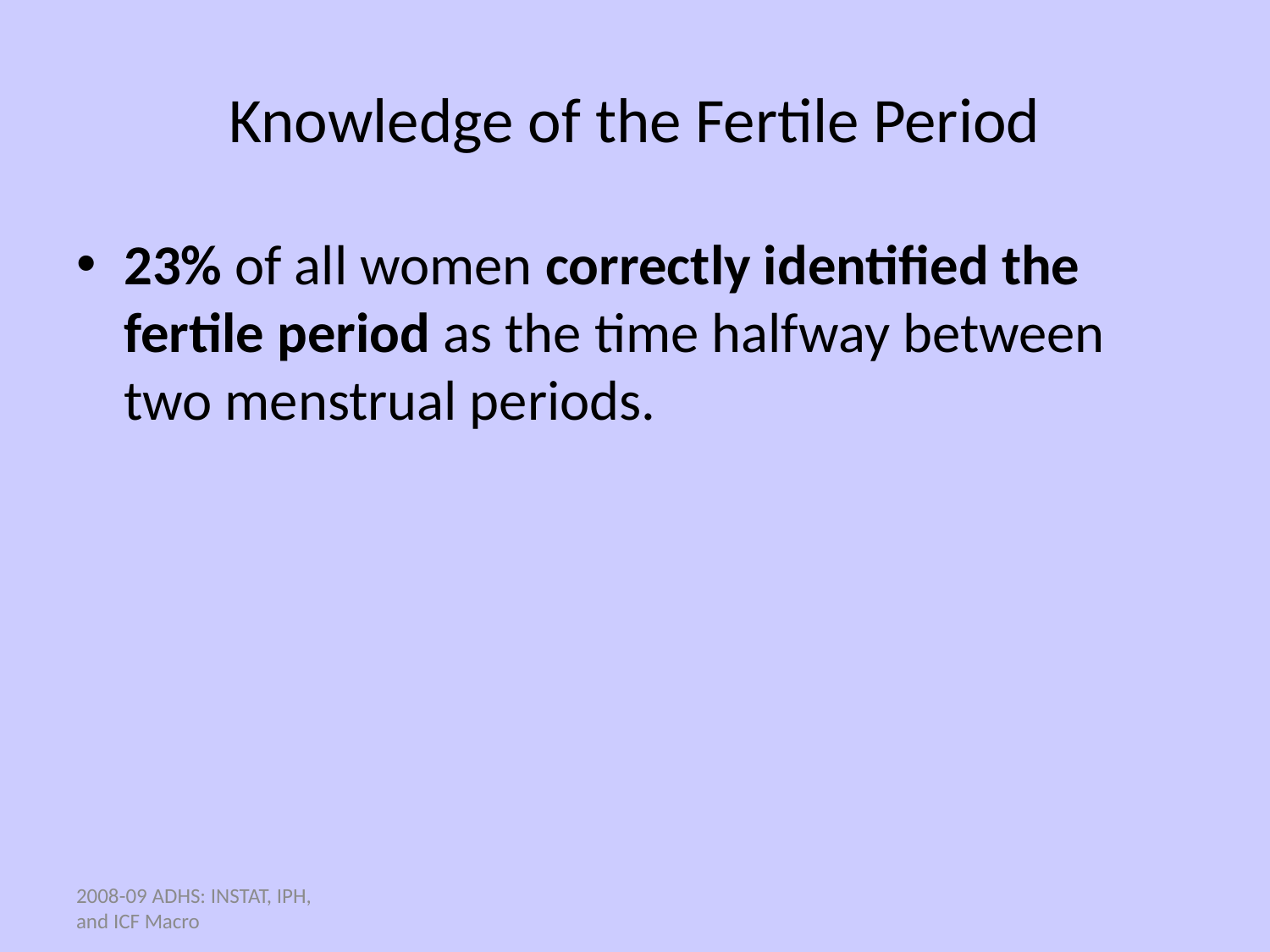

# Knowledge of the Fertile Period
23% of all women correctly identified the fertile period as the time halfway between two menstrual periods.
2008-09 ADHS: INSTAT, IPH, and ICF Macro